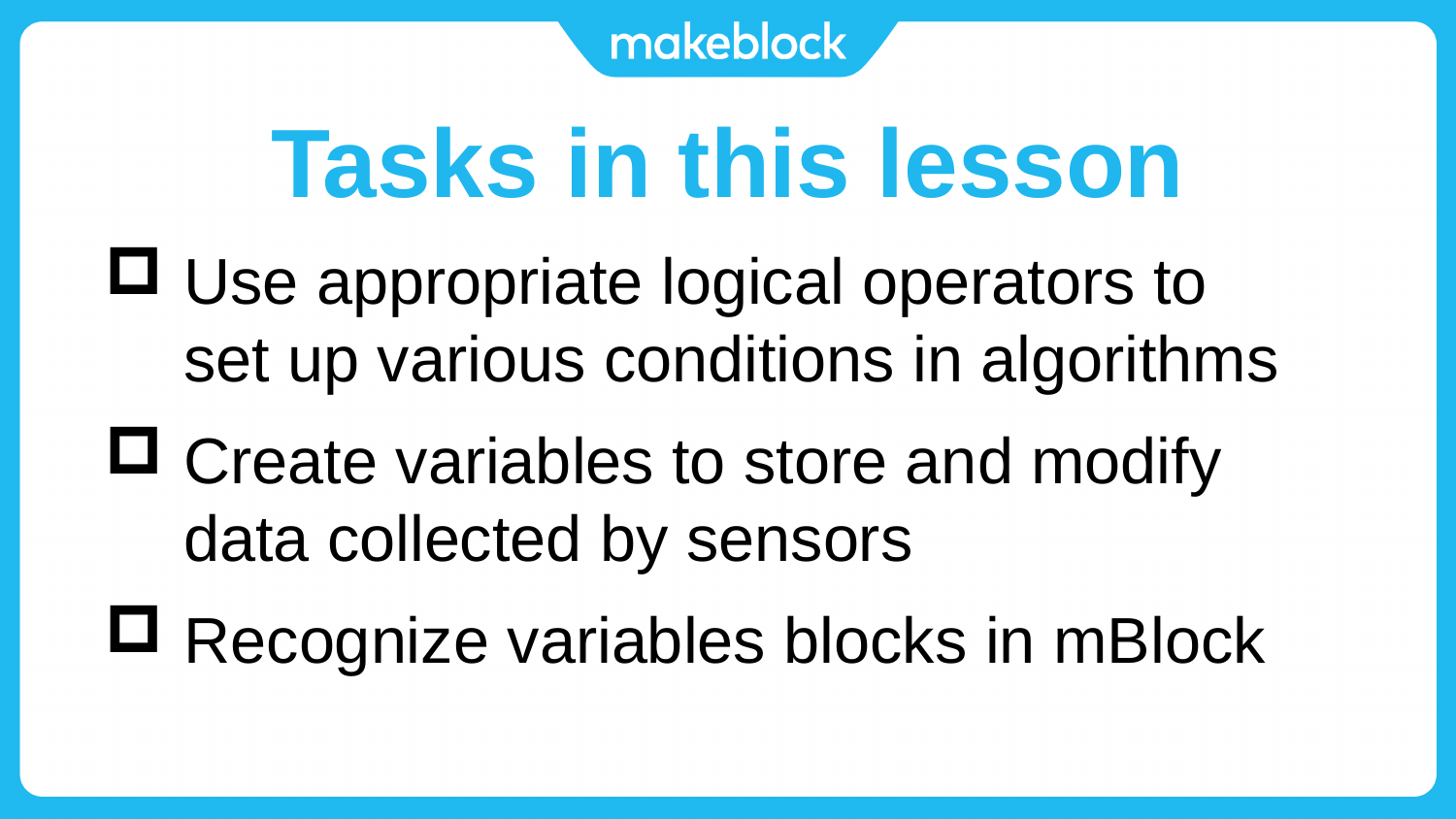

# Tasks in this lesson
 Use appropriate logical operators to
 set up various conditions in algorithms
 Create variables to store and modify
 data collected by sensors
 Recognize variables blocks in mBlock